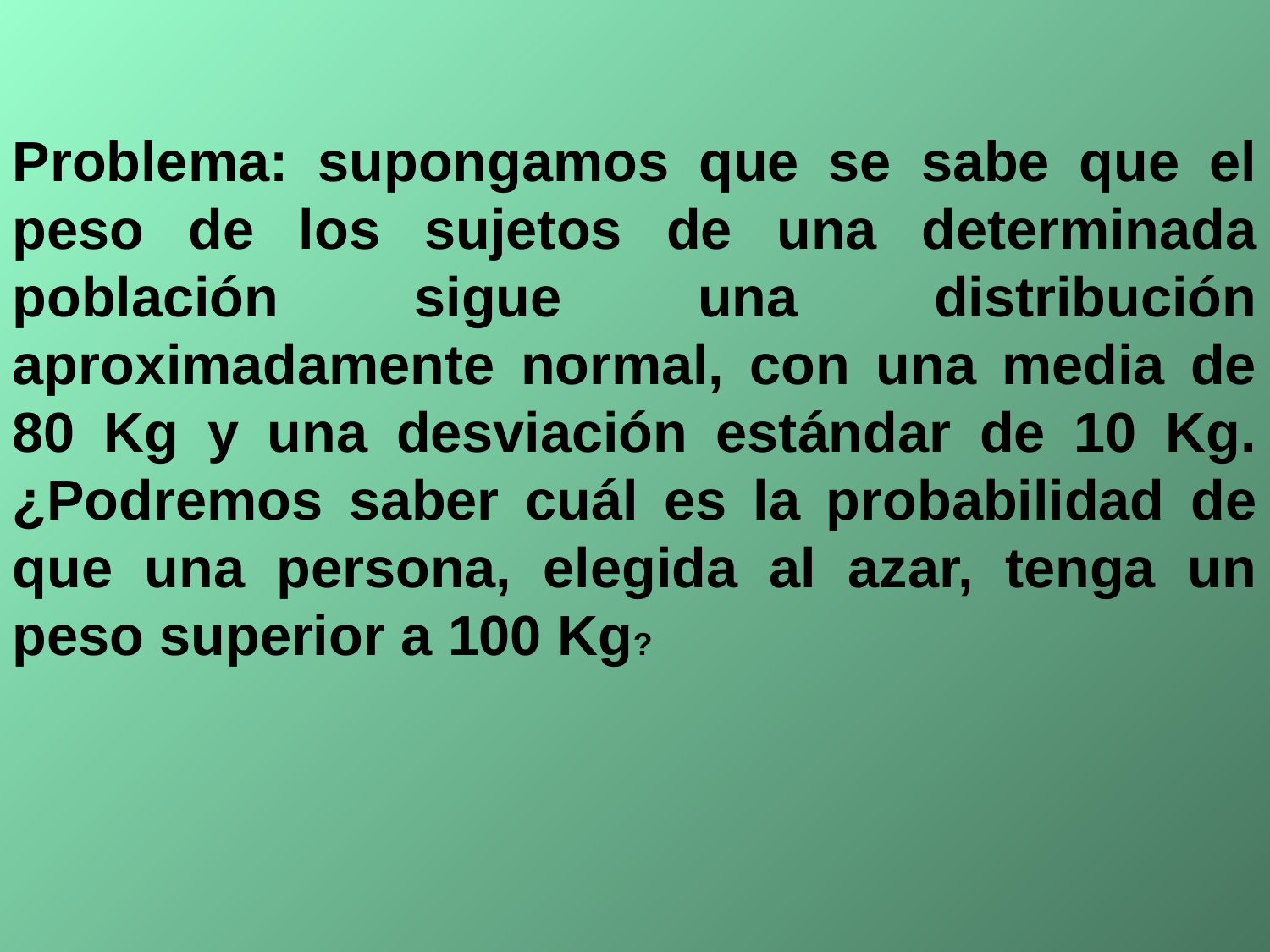

Problema: supongamos que se sabe que el peso de los sujetos de una determinada población sigue una distribución aproximadamente normal, con una media de 80 Kg y una desviación estándar de 10 Kg. ¿Podremos saber cuál es la probabilidad de que una persona, elegida al azar, tenga un peso superior a 100 Kg?